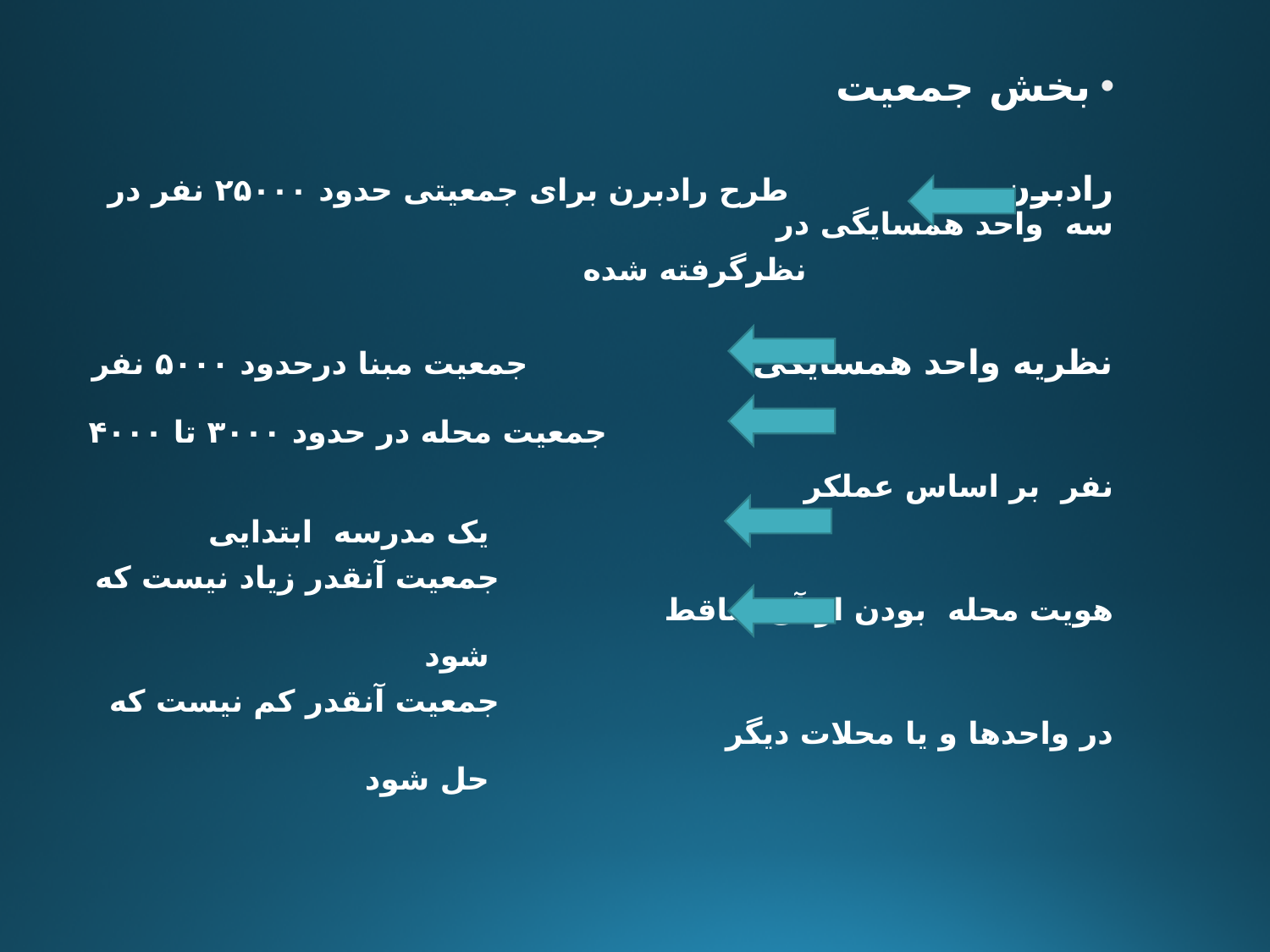

بخش جمعیت

رادبرن                    طرح رادبرن برای جمعیتی حدود ۲۵۰۰۰ نفر در سه  واحد همسایگی در
                             نظرگرفته شده

نظریه واحد همسایگی                   جمعیت مبنا درحدود ۵۰۰۰ نفر
                                                    جمعیت محله در حدود ۳۰۰۰ تا ۴۰۰۰ نفر  بر اساس عملکر
                                                           یک مدرسه  ابتدایی
                                                          جمعیت آنقدر زیاد نیست که هویت محله  بودن از آن ساقط
                                                           شود
                                                          جمعیت آنقدر کم نیست که در واحدها و یا محلات دیگر
                                                           حل شود